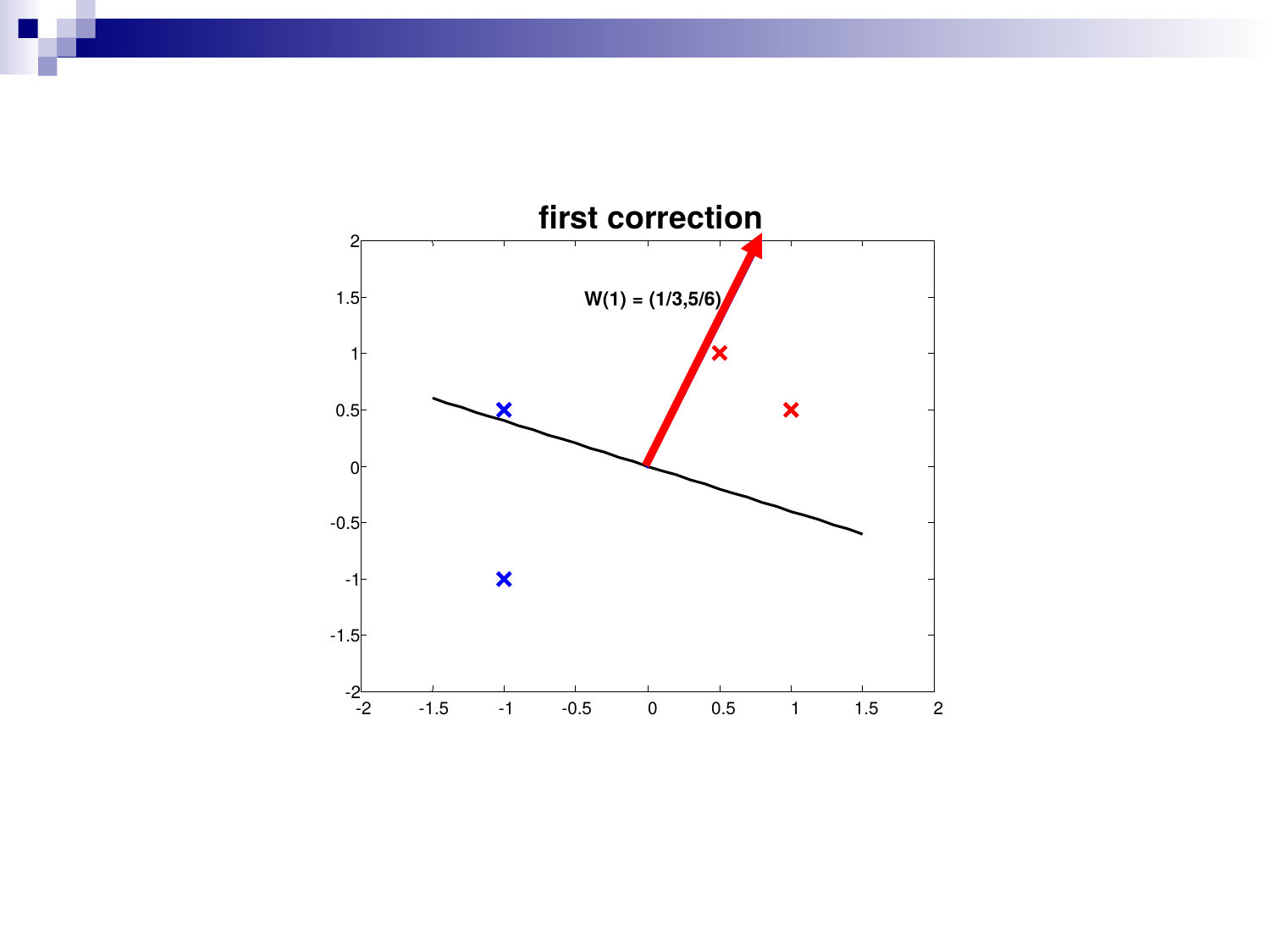

first correction

2

1.5
W(1) = (1/3,5/6)

1

0.5

0

-0.5

-1

-1.5

-2

-2
-1.5
-1
-0.5
0
0.5
1
1.5
2